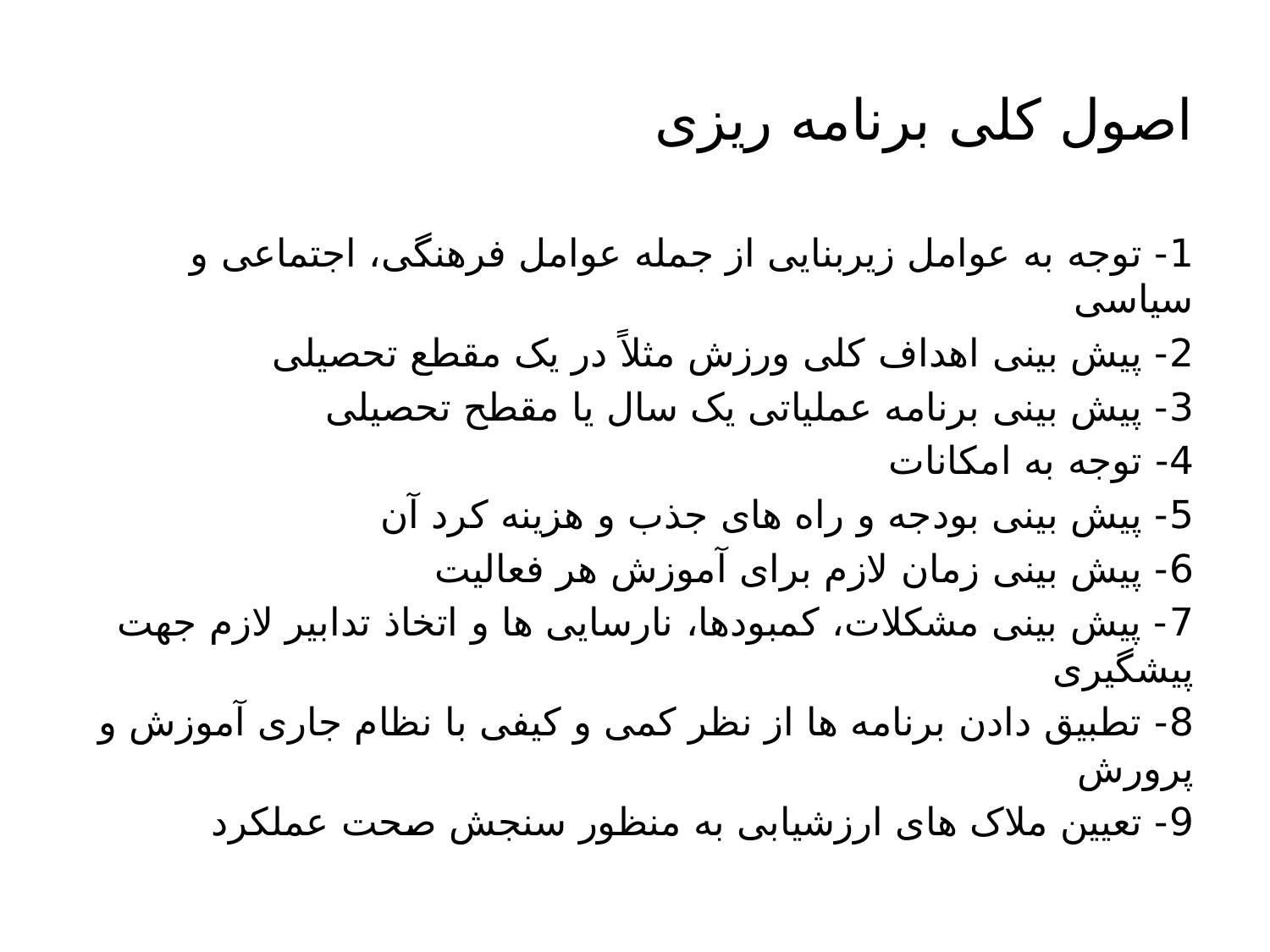

# اصول کلی برنامه ریزی
1- توجه به عوامل زیربنایی از جمله عوامل فرهنگی، اجتماعی و سیاسی
2- پیش بینی اهداف کلی ورزش مثلاً در یک مقطع تحصیلی
3- پیش بینی برنامه عملیاتی یک سال یا مقطح تحصیلی
4- توجه به امکانات
5- پیش بینی بودجه و راه های جذب و هزینه کرد آن
6- پیش بینی زمان لازم برای آموزش هر فعالیت
7- پیش بینی مشکلات، کمبودها، نارسایی ها و اتخاذ تدابیر لازم جهت پیشگیری
8- تطبیق دادن برنامه ها از نظر کمی و کیفی با نظام جاری آموزش و پرورش
9- تعیین ملاک های ارزشیابی به منظور سنجش صحت عملکرد